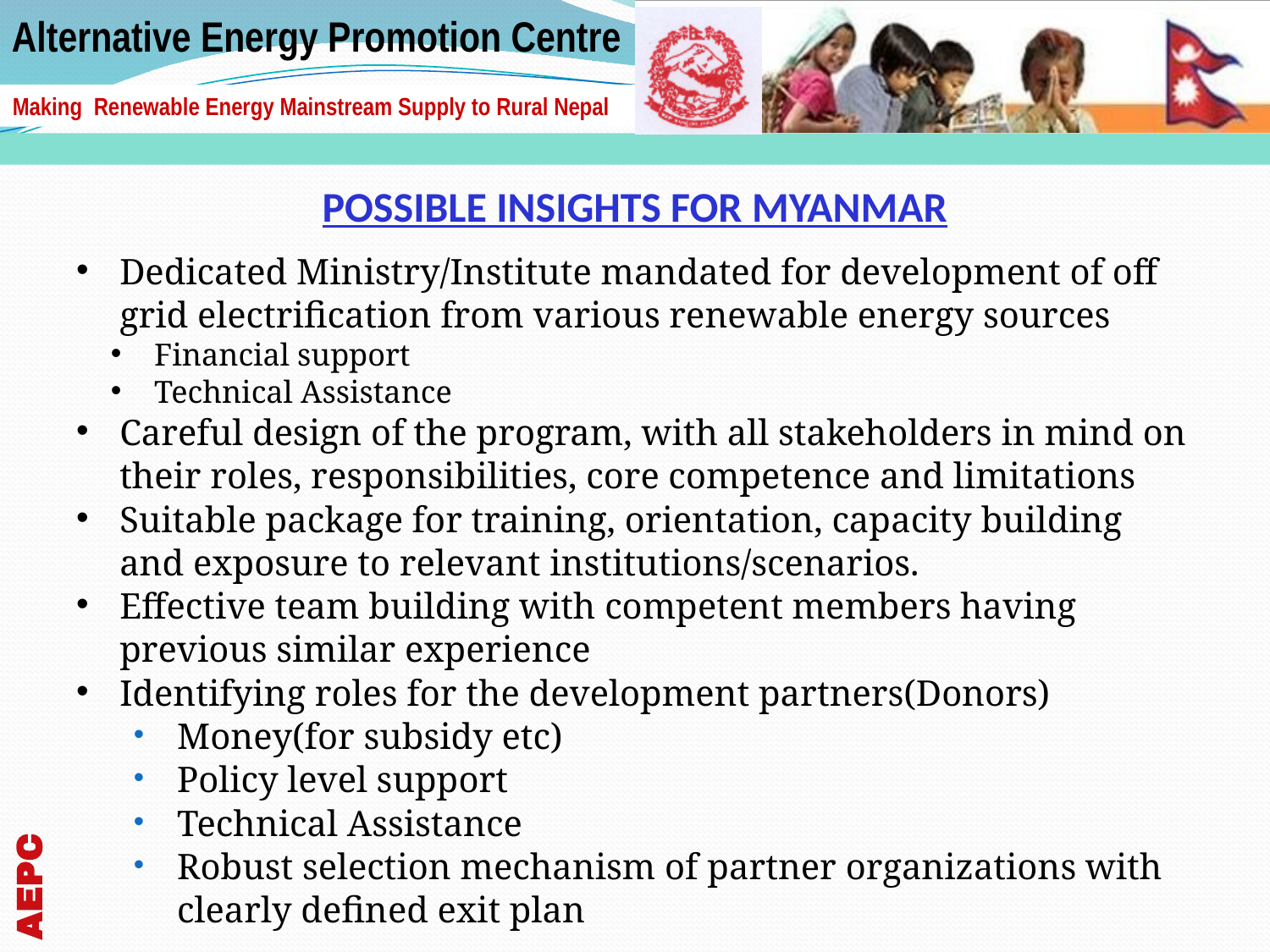

# Possible Insights for Myanmar
Dedicated Ministry/Institute mandated for development of off grid electrification from various renewable energy sources
Financial support
Technical Assistance
Careful design of the program, with all stakeholders in mind on their roles, responsibilities, core competence and limitations
Suitable package for training, orientation, capacity building and exposure to relevant institutions/scenarios.
Effective team building with competent members having previous similar experience
Identifying roles for the development partners(Donors)
Money(for subsidy etc)
Policy level support
Technical Assistance
Robust selection mechanism of partner organizations with clearly defined exit plan